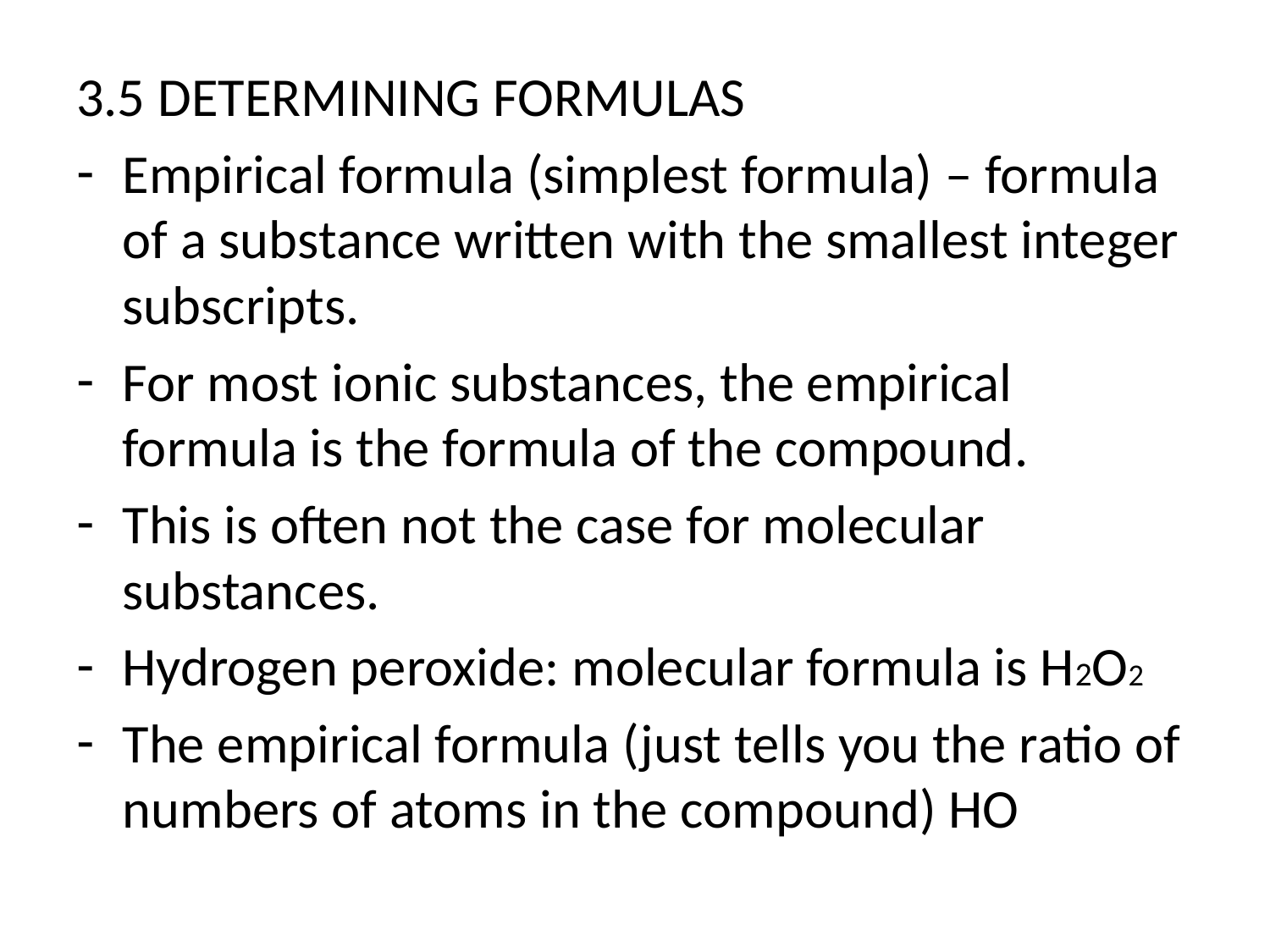

3.5 DETERMINING FORMULAS
Empirical formula (simplest formula) – formula of a substance written with the smallest integer subscripts.
For most ionic substances, the empirical formula is the formula of the compound.
This is often not the case for molecular substances.
Hydrogen peroxide: molecular formula is H2O2
The empirical formula (just tells you the ratio of numbers of atoms in the compound) HO